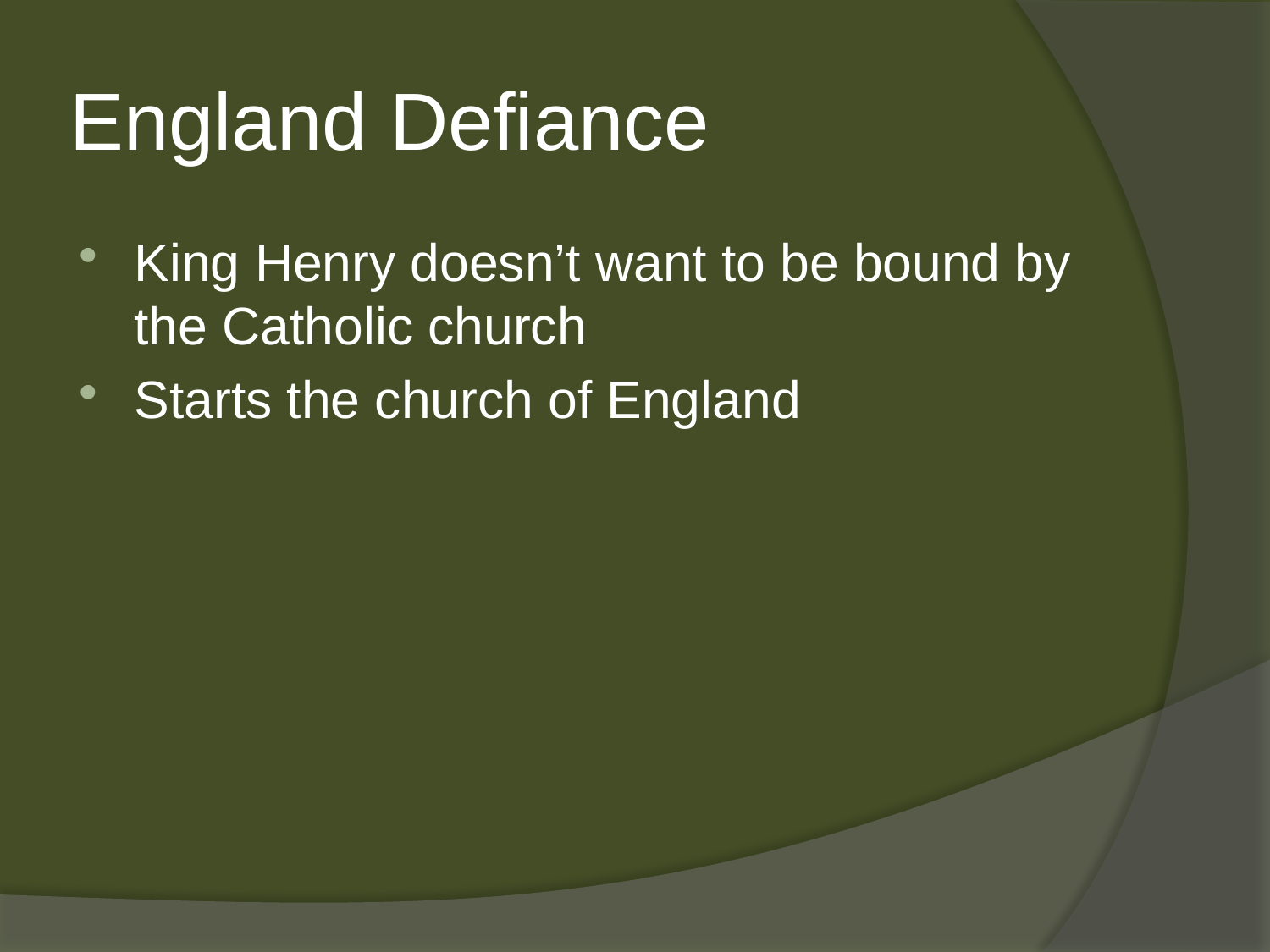

# England Defiance
King Henry doesn’t want to be bound by the Catholic church
Starts the church of England